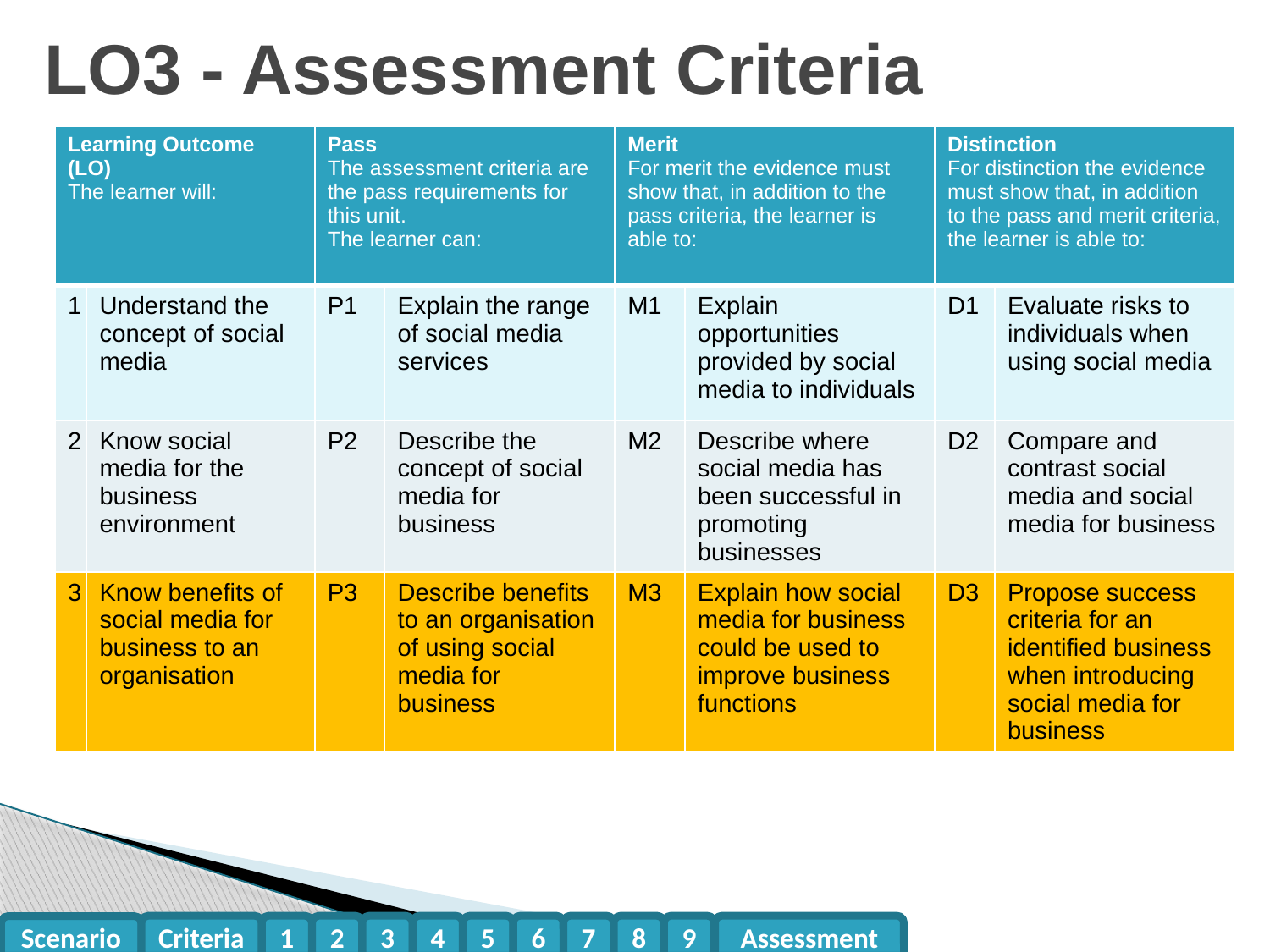

# LO3 - Assessment Criteria
| Learning Outcome (LO) The learner will: |  | Pass The assessment criteria are the pass requirements for this unit. The learner can: |  | Merit For merit the evidence must show that, in addition to the pass criteria, the learner is able to: |  | Distinction For distinction the evidence must show that, in addition to the pass and merit criteria, the learner is able to: |  |
| --- | --- | --- | --- | --- | --- | --- | --- |
| 1 | Understand the concept of social media | P1 | Explain the range of social media services | M1 | Explain opportunities provided by social media to individuals | D1 | Evaluate risks to individuals when using social media |
| 2 | Know social media for the business environment | P2 | Describe the concept of social media for business | M2 | Describe where social media has been successful in promoting businesses | D2 | Compare and contrast social media and social media for business |
| 3 | Know benefits of social media for business to an organisation | P3 | Describe benefits to an organisation of using social media for business | M3 | Explain how social media for business could be used to improve business functions | D3 | Propose success criteria for an identified business when introducing social media for business |